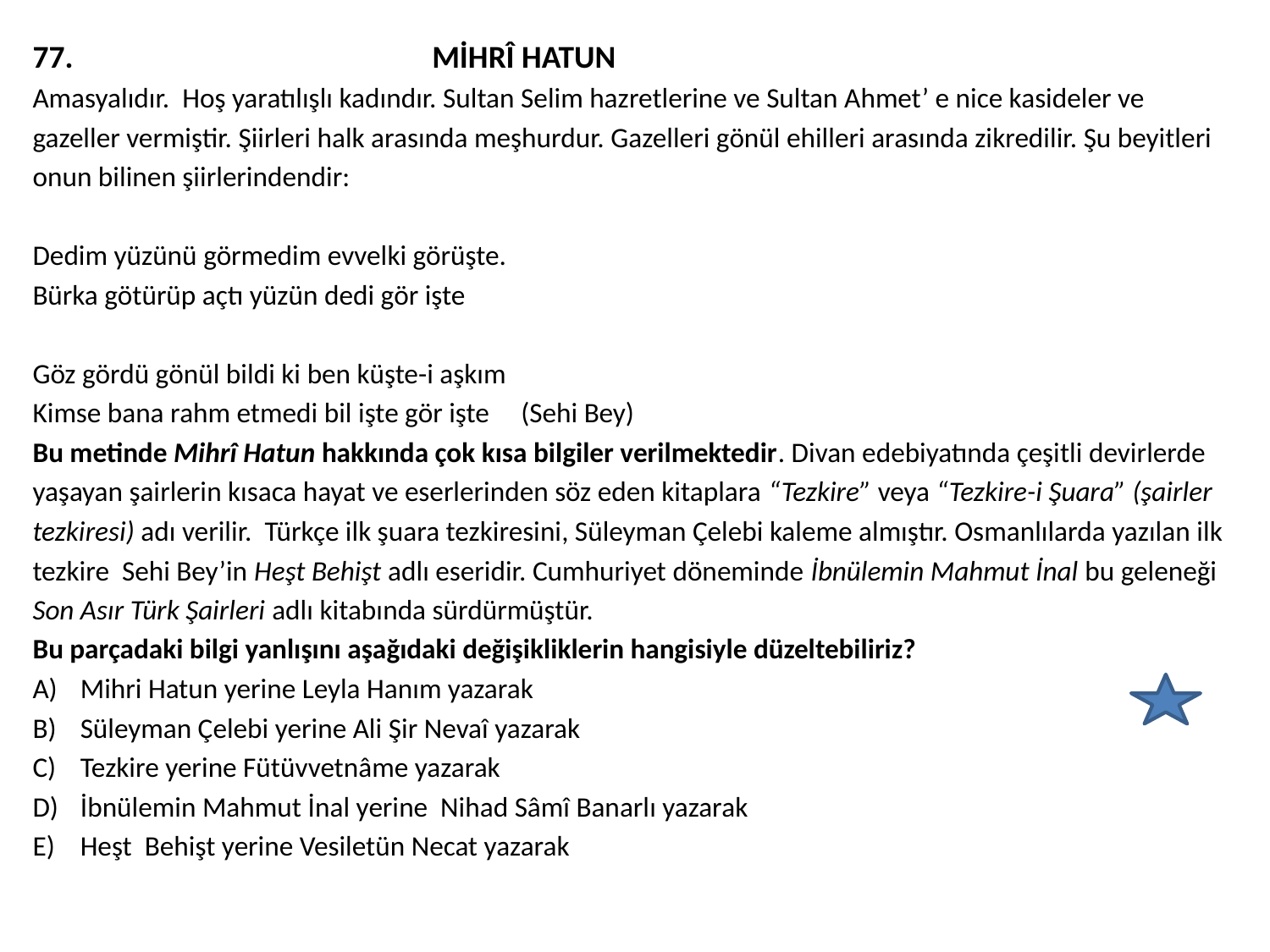

77.                                                  MİHRÎ HATUN
Amasyalıdır.  Hoş yaratılışlı kadındır. Sultan Selim hazretlerine ve Sultan Ahmet’ e nice kasideler ve
gazeller vermiştir. Şiirleri halk arasında meşhurdur. Gazelleri gönül ehilleri arasında zikredilir. Şu beyitleri
onun bilinen şiirlerindendir:

Dedim yüzünü görmedim evvelki görüşte.
Bürka götürüp açtı yüzün dedi gör işte

Göz gördü gönül bildi ki ben küşte-i aşkım
Kimse bana rahm etmedi bil işte gör işte     (Sehi Bey)
Bu metinde Mihrî Hatun hakkında çok kısa bilgiler verilmektedir. Divan edebiyatında çeşitli devirlerde
yaşayan şairlerin kısaca hayat ve eserlerinden söz eden kitaplara “Tezkire” veya “Tezkire-i Şuara” (şairler
tezkiresi) adı verilir.  Türkçe ilk şuara tezkiresini, Süleyman Çelebi kaleme almıştır. Osmanlılarda yazılan ilk
tezkire  Sehi Bey’in Heşt Behişt adlı eseridir. Cumhuriyet döneminde İbnülemin Mahmut İnal bu geleneği
Son Asır Türk Şairleri adlı kitabında sürdürmüştür.
Bu parçadaki bilgi yanlışını aşağıdaki değişikliklerin hangisiyle düzeltebiliriz?
Mihri Hatun yerine Leyla Hanım yazarak
Süleyman Çelebi yerine Ali Şir Nevaî yazarak
Tezkire yerine Fütüvvetnâme yazarak
İbnülemin Mahmut İnal yerine  Nihad Sâmî Banarlı yazarak
Heşt  Behişt yerine Vesiletün Necat yazarak